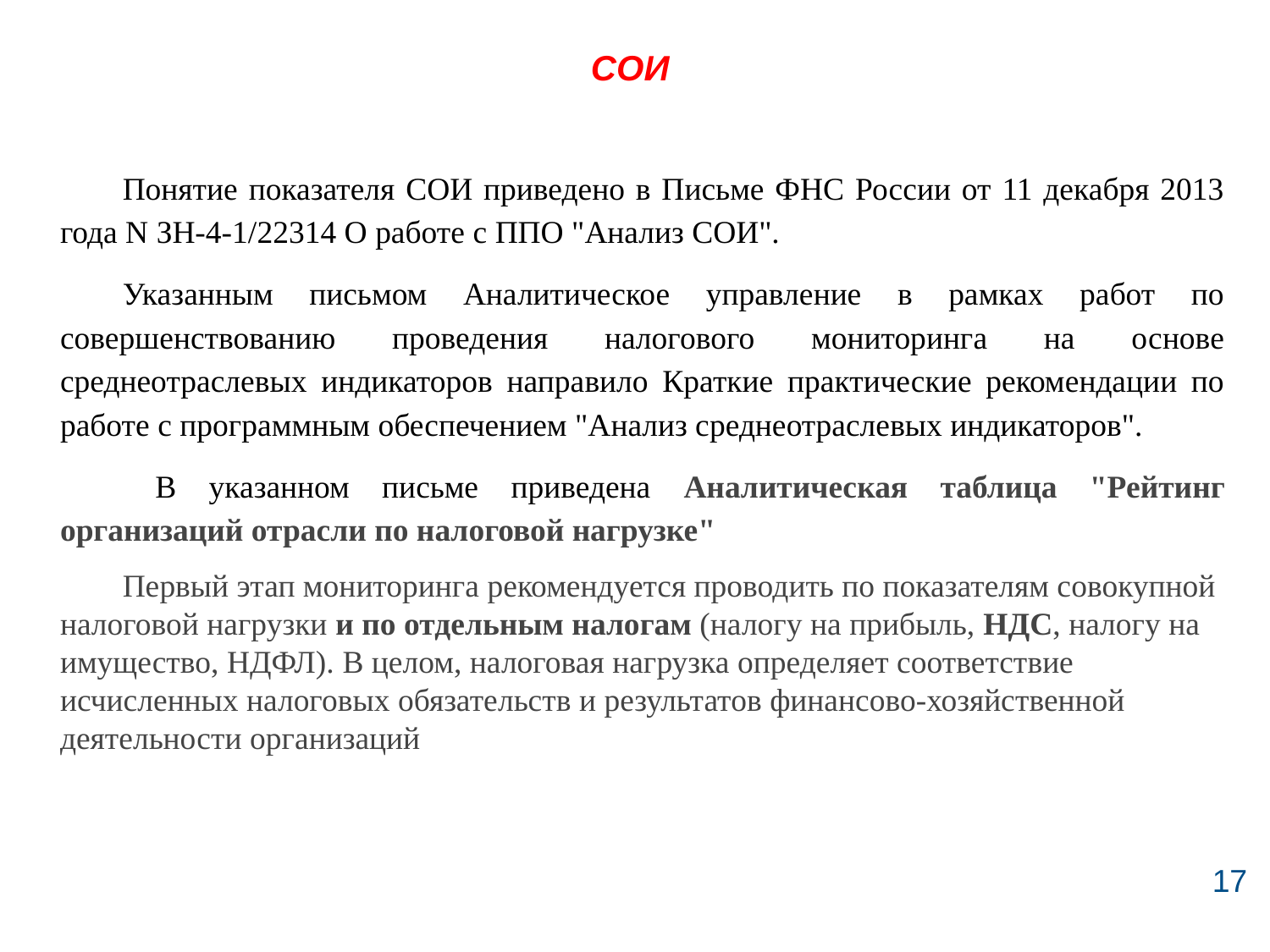

# СОИ

Понятие показателя СОИ приведено в Письме ФНС России от 11 декабря 2013 года N ЗН-4-1/22314 О работе с ППО "Анализ СОИ".
Указанным письмом Аналитическое управление в рамках работ по совершенствованию проведения налогового мониторинга на основе среднеотраслевых индикаторов направило Краткие практические рекомендации по работе с программным обеспечением "Анализ среднеотраслевых индикаторов".
 В указанном письме приведена Аналитическая таблица "Рейтинг организаций отрасли по налоговой нагрузке"
Первый этап мониторинга рекомендуется проводить по показателям совокупной налоговой нагрузки и по отдельным налогам (налогу на прибыль, НДС, налогу на имущество, НДФЛ). В целом, налоговая нагрузка определяет соответствие исчисленных налоговых обязательств и результатов финансово-хозяйственной деятельности организаций